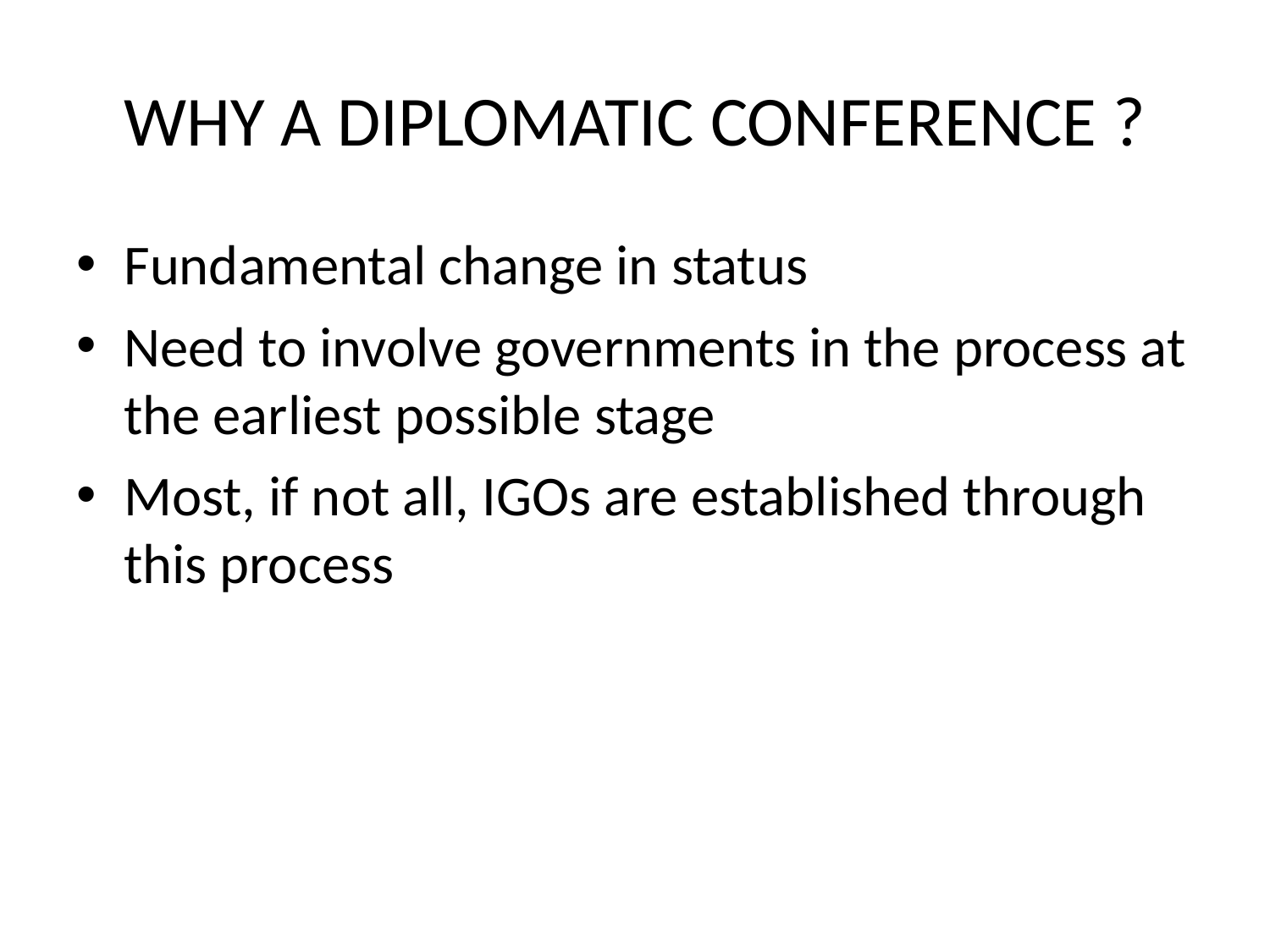

# WHY A DIPLOMATIC CONFERENCE ?
Fundamental change in status
Need to involve governments in the process at the earliest possible stage
Most, if not all, IGOs are established through this process